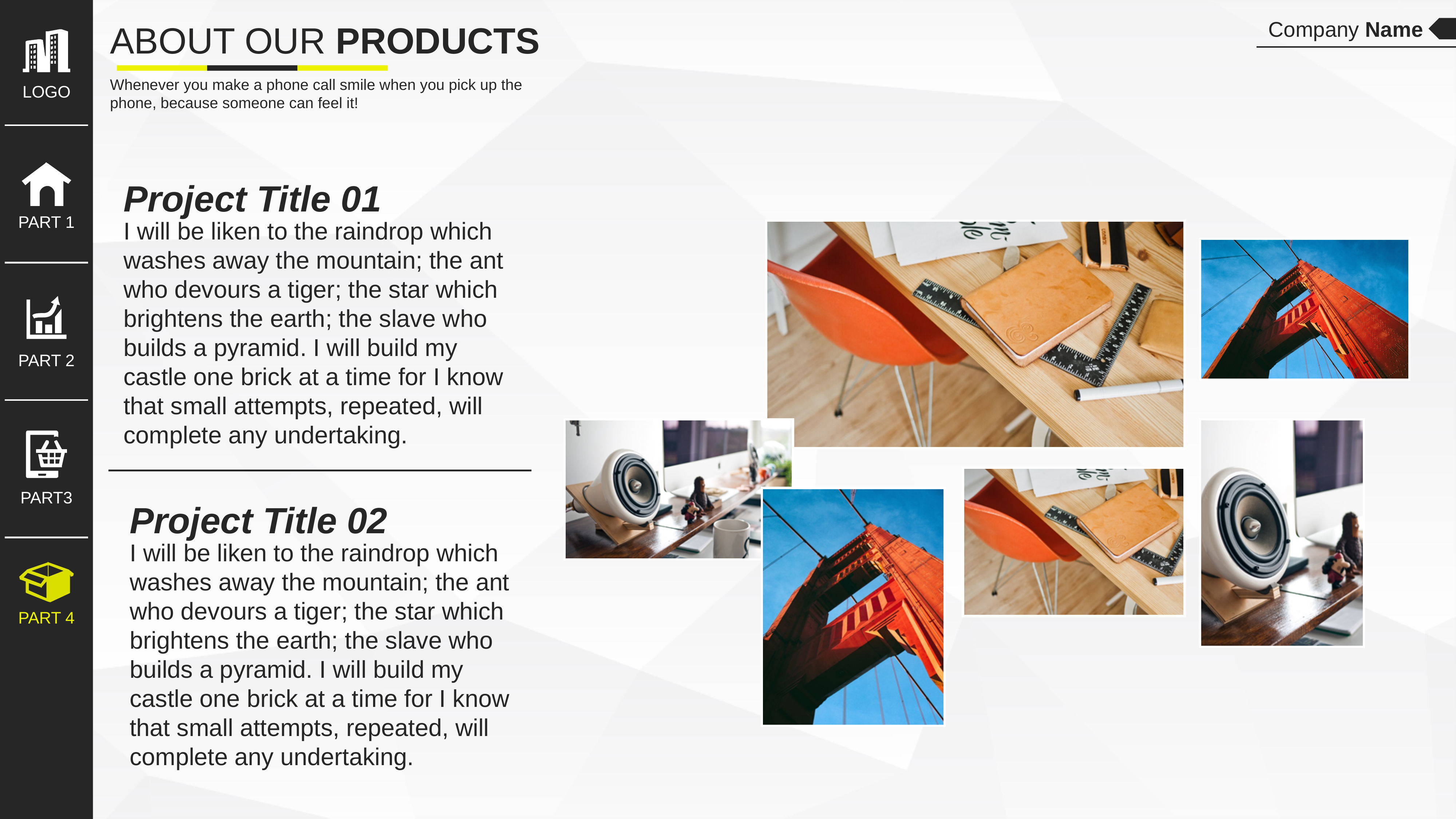

LOGO

PART 1

PART 2

PART3

PART 4
Company Name

ABOUT OUR PRODUCTS

Whenever you make a phone call smile when you pick up the phone, because someone can feel it!
Project Title 01
I will be liken to the raindrop which washes away the mountain; the ant who devours a tiger; the star which brightens the earth; the slave who builds a pyramid. I will build my castle one brick at a time for I know that small attempts, repeated, will complete any undertaking.

Project Title 02
I will be liken to the raindrop which washes away the mountain; the ant who devours a tiger; the star which brightens the earth; the slave who builds a pyramid. I will build my castle one brick at a time for I know that small attempts, repeated, will complete any undertaking.